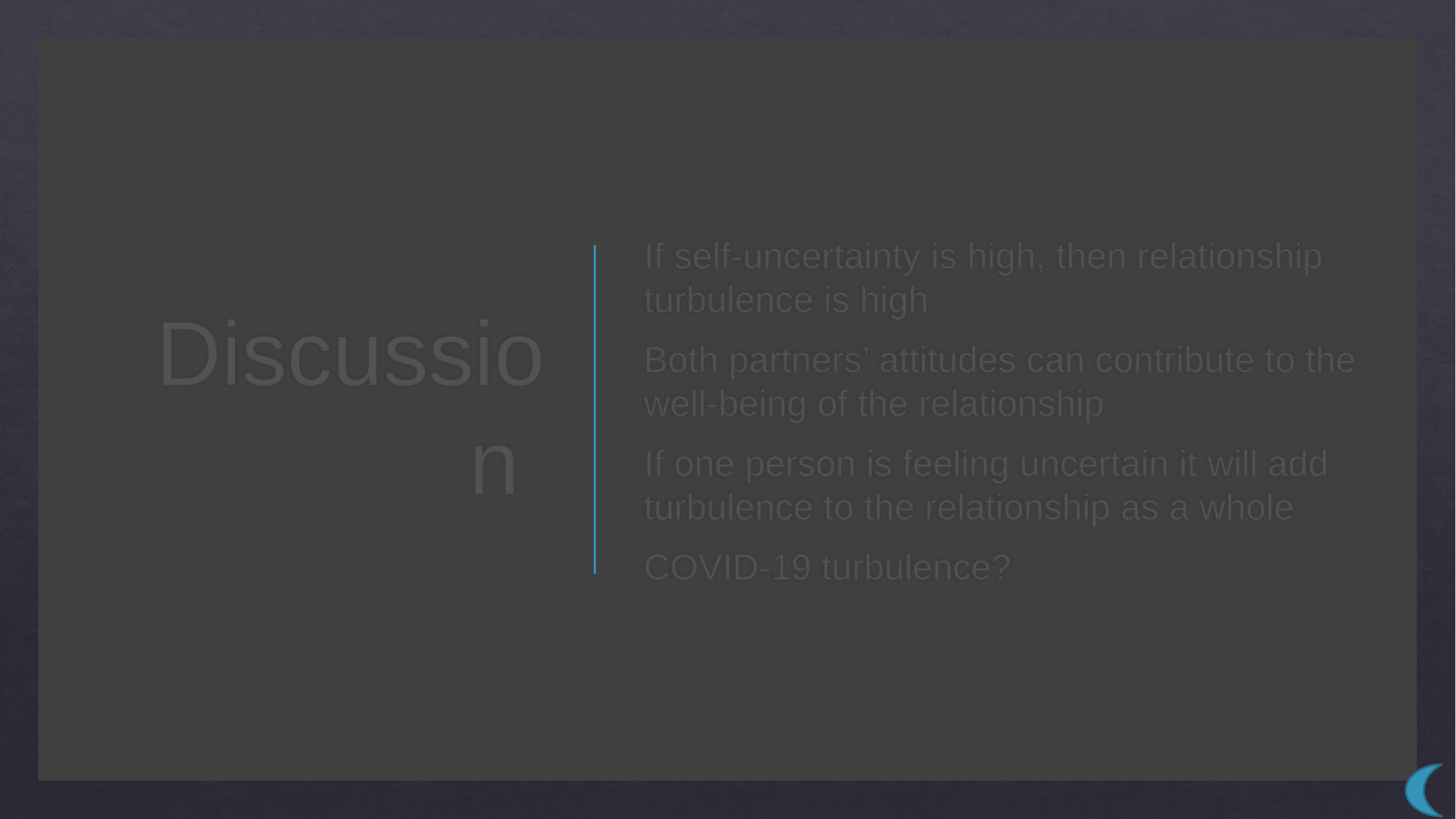

If self-uncertainty is high, then relationship turbulence is high
Both partners’ attitudes can contribute to the well-being of the relationship
If one person is feeling uncertain it will add turbulence to the relationship as a whole
COVID-19 turbulence?
# Discussion